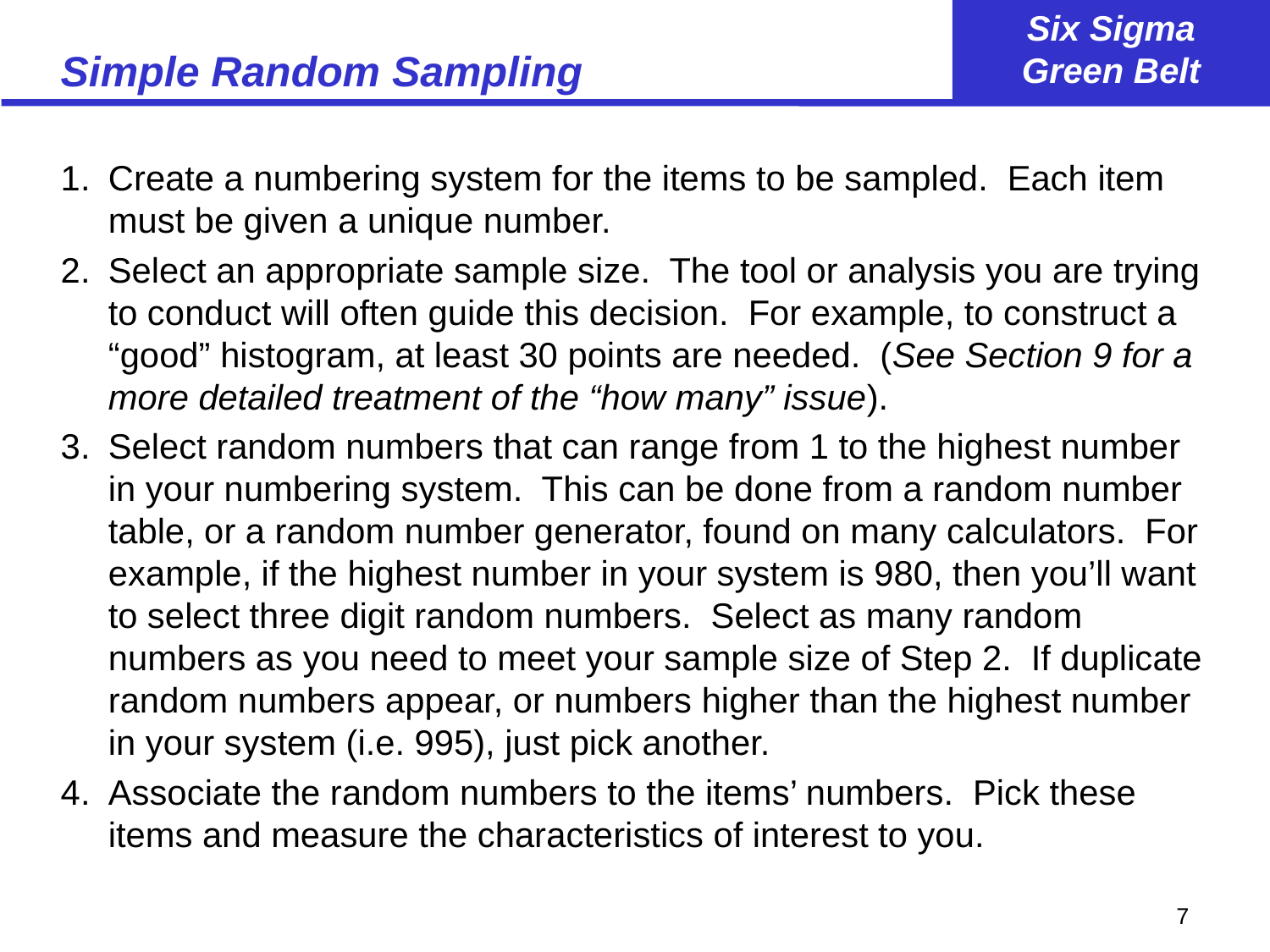

# Simple Random Sampling
1.	Create a numbering system for the items to be sampled.  Each item must be given a unique number.
2.	Select an appropriate sample size.  The tool or analysis you are trying to conduct will often guide this decision.  For example, to construct a “good” histogram, at least 30 points are needed.  (See Section 9 for a more detailed treatment of the “how many” issue).
3.	Select random numbers that can range from 1 to the highest number in your numbering system.  This can be done from a random number table, or a random number generator, found on many calculators.  For example, if the highest number in your system is 980, then you’ll want to select three digit random numbers.  Select as many random numbers as you need to meet your sample size of Step 2.  If duplicate random numbers appear, or numbers higher than the highest number in your system (i.e. 995), just pick another.
4.	Associate the random numbers to the items’ numbers.  Pick these items and measure the characteristics of interest to you.